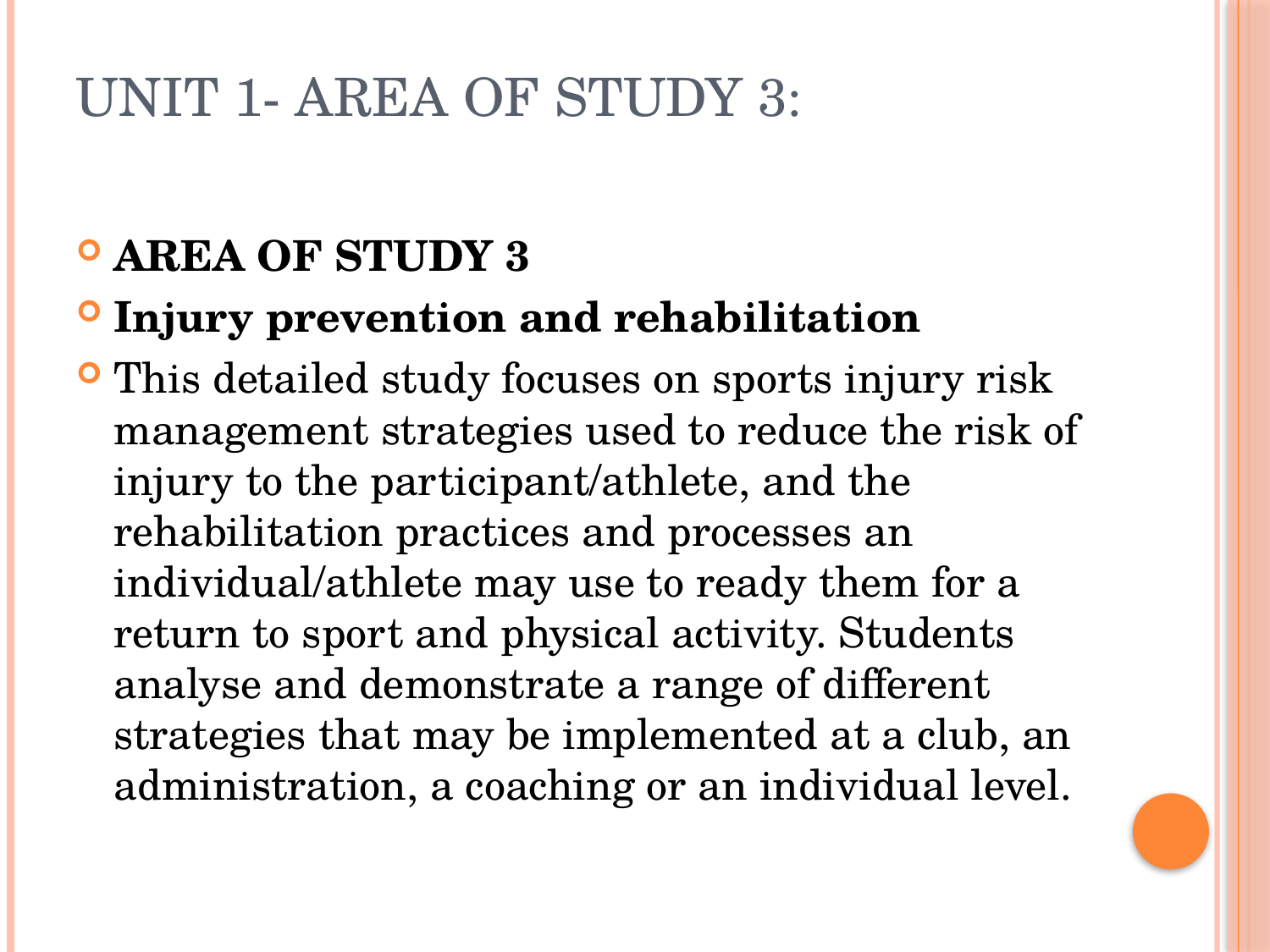

# Unit 1- AREA OF STUDY 3:
AREA OF STUDY 3
Injury prevention and rehabilitation
This detailed study focuses on sports injury risk management strategies used to reduce the risk of injury to the participant/athlete, and the rehabilitation practices and processes an individual/athlete may use to ready them for a return to sport and physical activity. Students analyse and demonstrate a range of different strategies that may be implemented at a club, an administration, a coaching or an individual level.